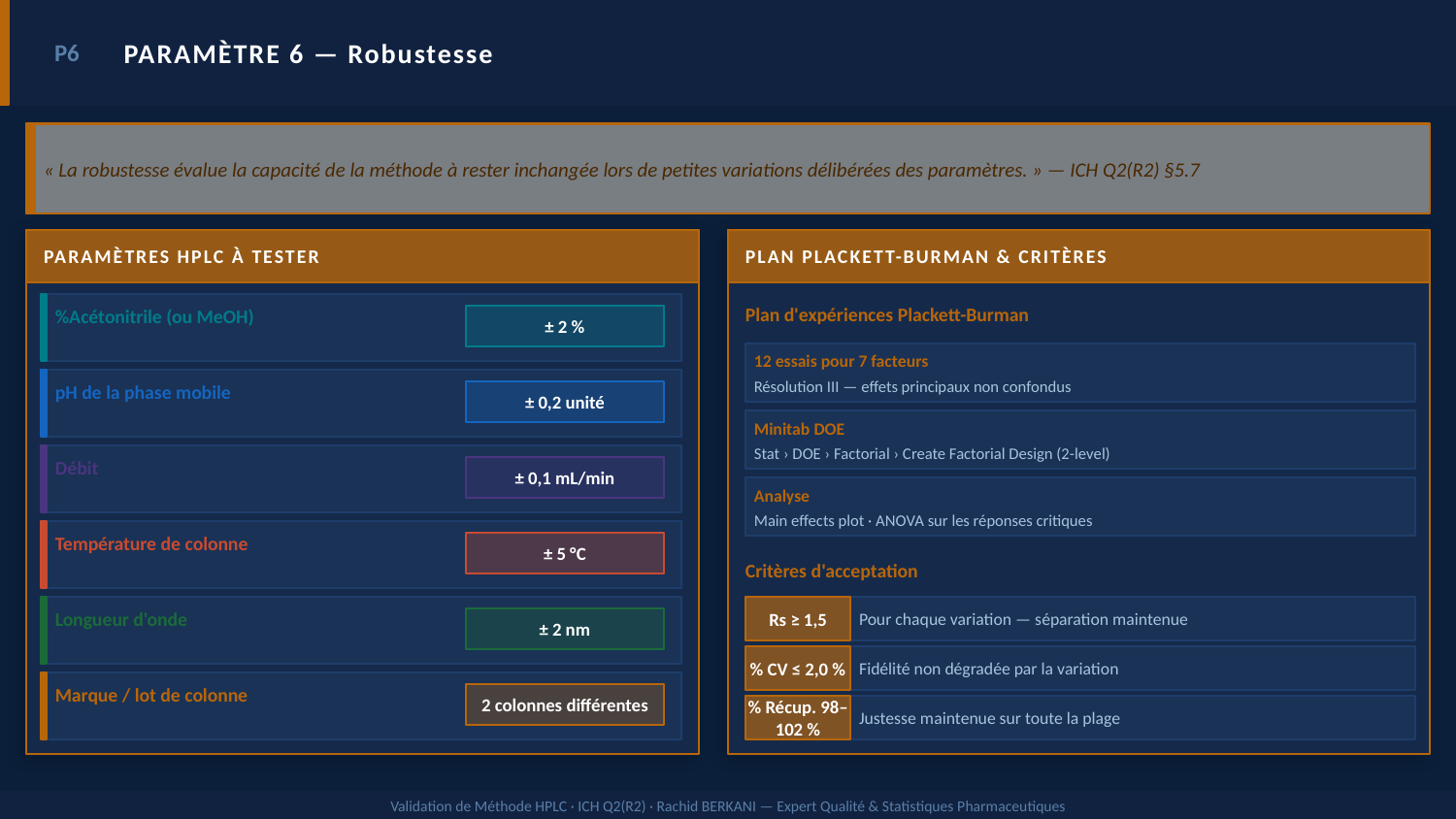

P6
PARAMÈTRE 6 — Robustesse

« La robustesse évalue la capacité de la méthode à rester inchangée lors de petites variations délibérées des paramètres. » — ICH Q2(R2) §5.7

PARAMÈTRES HPLC À TESTER

PLAN PLACKETT-BURMAN & CRITÈRES

Plan d'expériences Plackett-Burman
%Acétonitrile (ou MeOH)

± 2 %

12 essais pour 7 facteurs

Résolution III — effets principaux non confondus
pH de la phase mobile

± 0,2 unité

Minitab DOE
Stat › DOE › Factorial › Create Factorial Design (2-level)

Débit

± 0,1 mL/min

Analyse
Main effects plot · ANOVA sur les réponses critiques

Température de colonne

± 5 °C
Critères d'acceptation

Rs ≥ 1,5
Longueur d'onde
Pour chaque variation — séparation maintenue

± 2 nm

% CV ≤ 2,0 %
Fidélité non dégradée par la variation

Marque / lot de colonne

2 colonnes différentes

% Récup. 98–102 %
Justesse maintenue sur toute la plage

Validation de Méthode HPLC · ICH Q2(R2) · Rachid BERKANI — Expert Qualité & Statistiques Pharmaceutiques